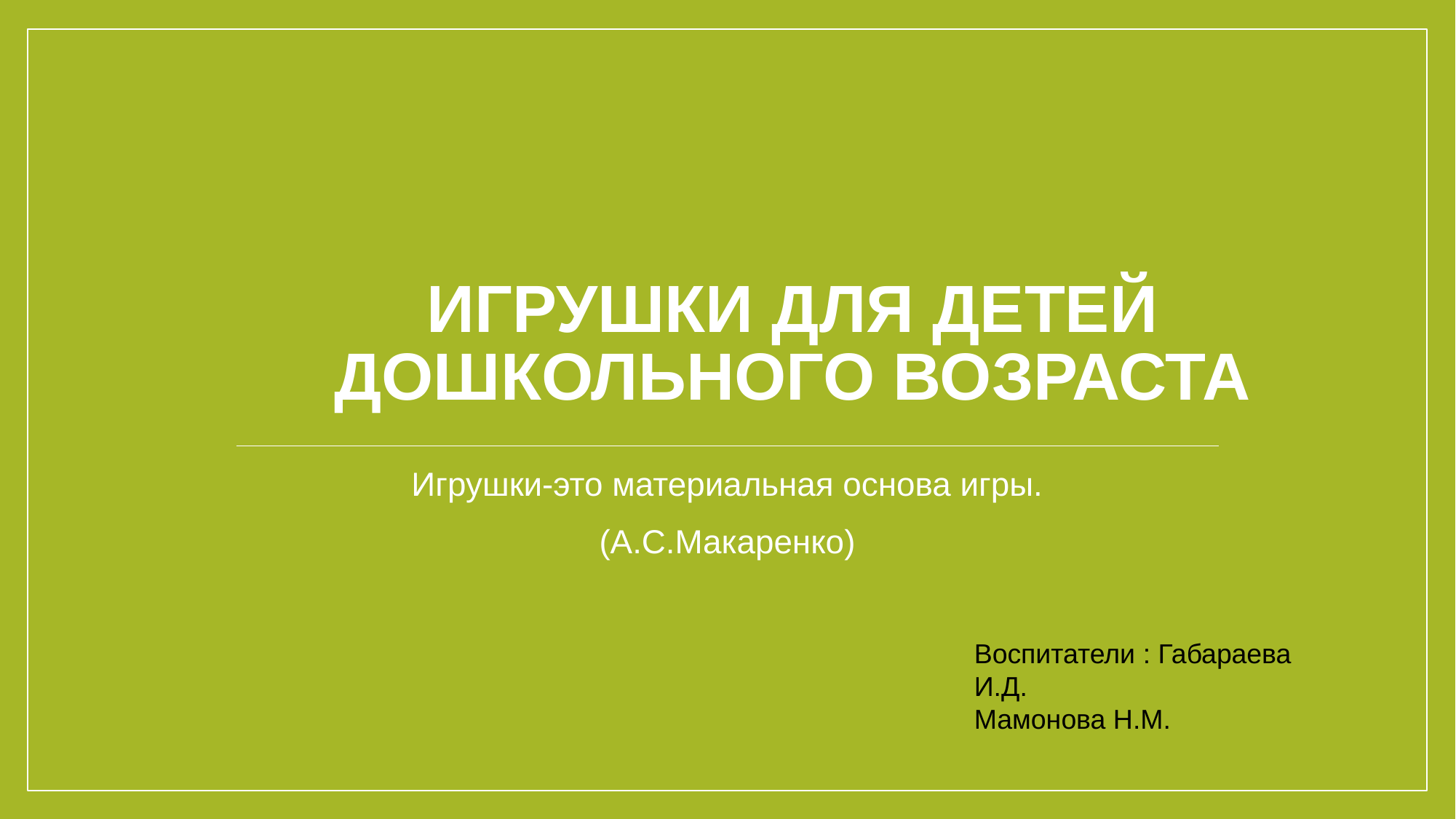

# Игрушки для детей дошкольного возраста
Игрушки-это материальная основа игры.
(А.С.Макаренко)
Воспитатели : Габараева И.Д.
Мамонова Н.М.